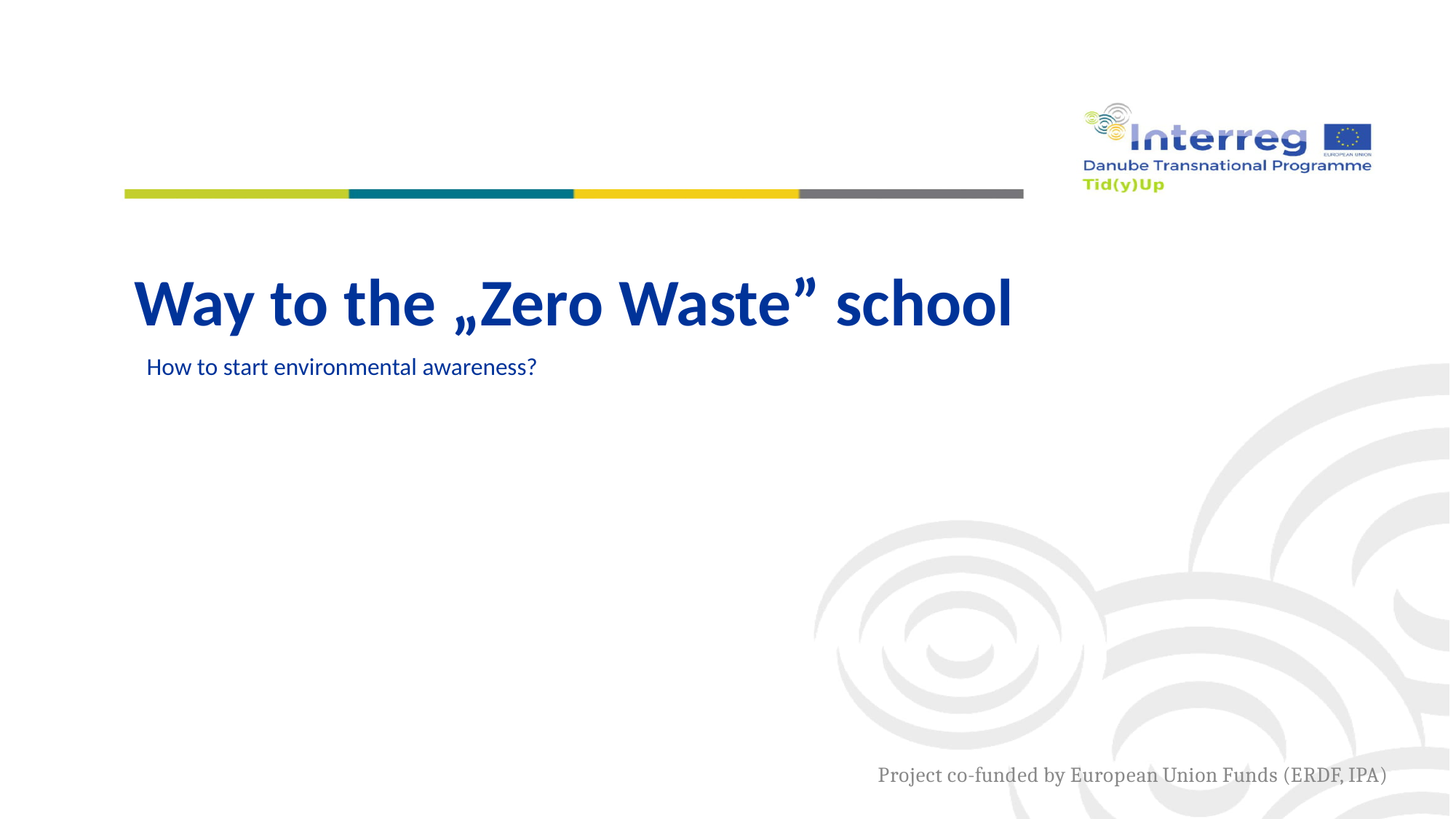

# Way to the „Zero Waste” school
How to start environmental awareness?
Project co-funded by European Union Funds (ERDF, IPA)